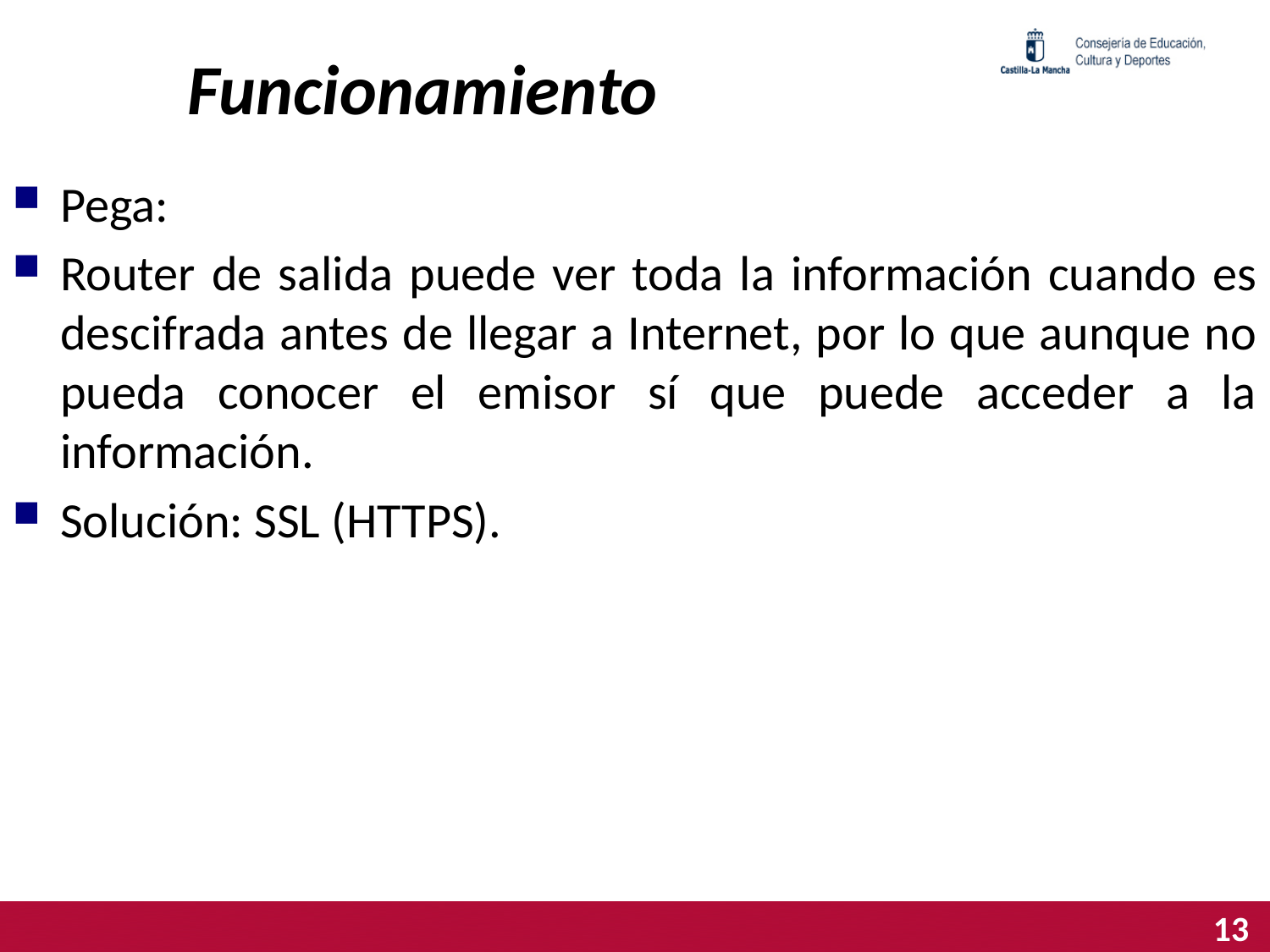

# Funcionamiento
Pega:
Router de salida puede ver toda la información cuando es descifrada antes de llegar a Internet, por lo que aunque no pueda conocer el emisor sí que puede acceder a la información.
Solución: SSL (HTTPS).